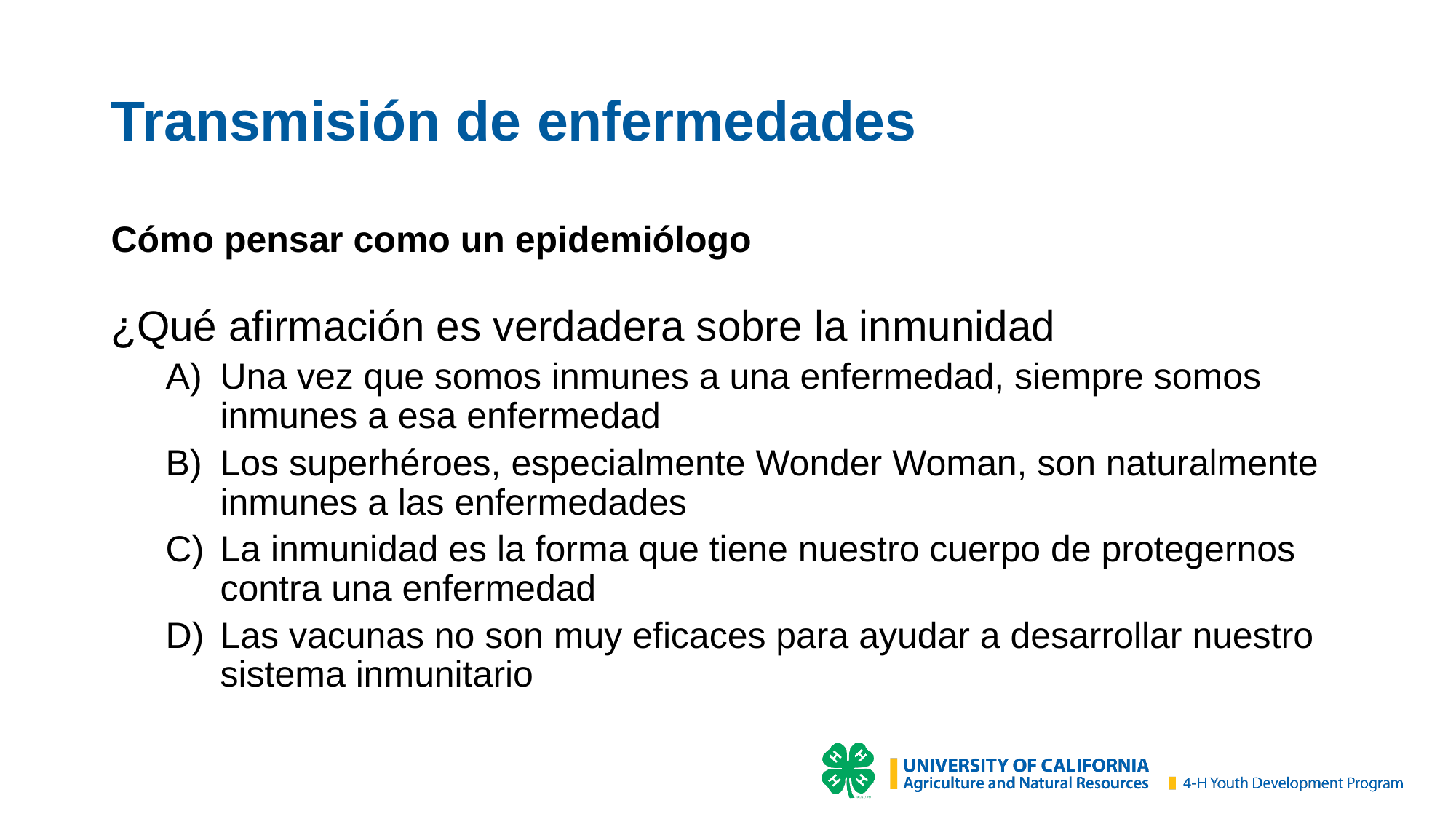

# Transmisión de enfermedades
Cómo pensar como un epidemiólogo
¿Qué afirmación es verdadera sobre la inmunidad
Una vez que somos inmunes a una enfermedad, siempre somos inmunes a esa enfermedad
Los superhéroes, especialmente Wonder Woman, son naturalmente inmunes a las enfermedades
La inmunidad es la forma que tiene nuestro cuerpo de protegernos contra una enfermedad
Las vacunas no son muy eficaces para ayudar a desarrollar nuestro sistema inmunitario